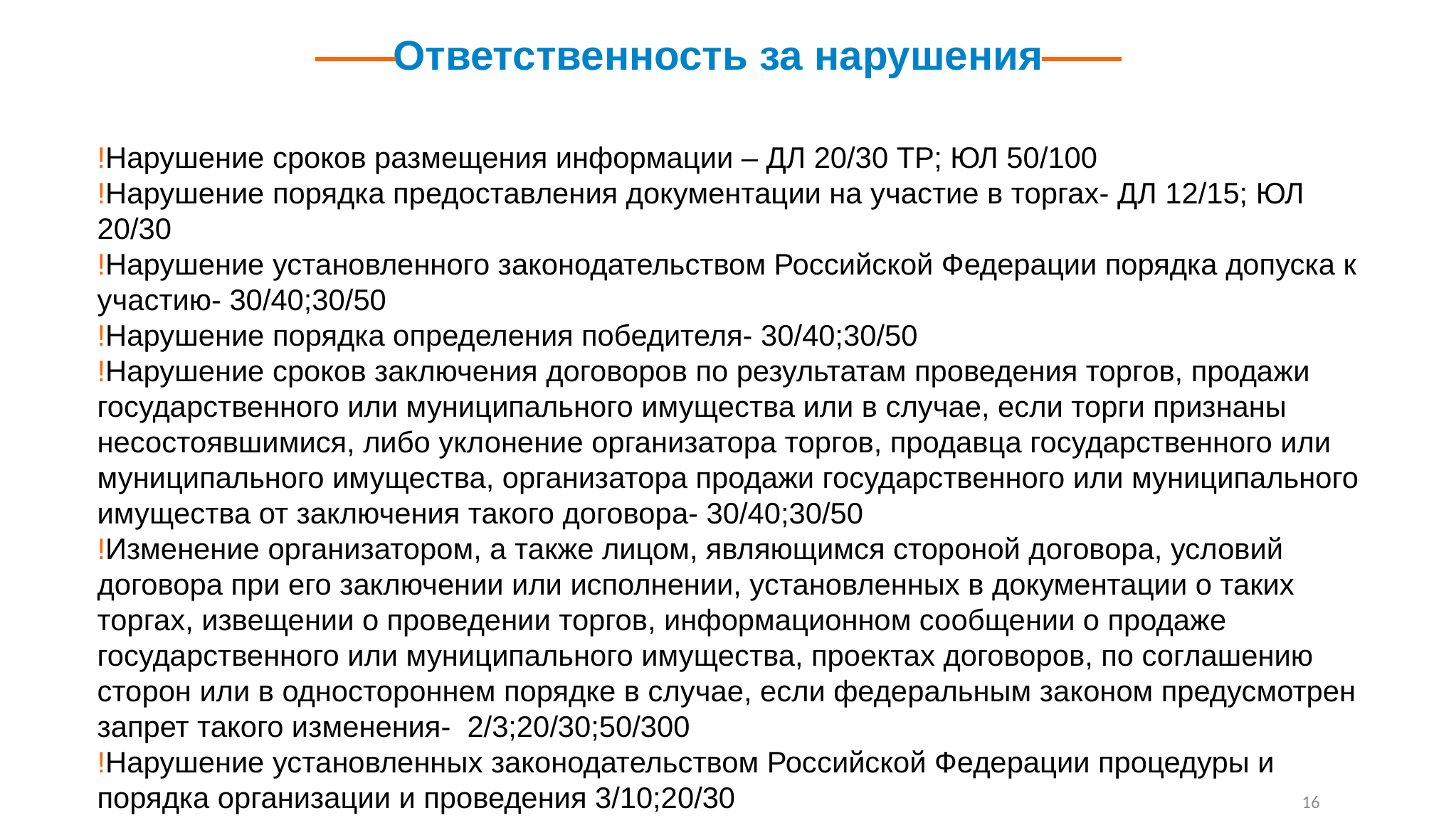

Ответственность за нарушения

!Нарушение сроков размещения информации – ДЛ 20/30 ТР; ЮЛ 50/100
!Нарушение порядка предоставления документации на участие в торгах- ДЛ 12/15; ЮЛ 20/30
!Нарушение установленного законодательством Российской Федерации порядка допуска к участию- 30/40;30/50
!Нарушение порядка определения победителя- 30/40;30/50
!Нарушение сроков заключения договоров по результатам проведения торгов, продажи государственного или муниципального имущества или в случае, если торги признаны несостоявшимися, либо уклонение организатора торгов, продавца государственного или муниципального имущества, организатора продажи государственного или муниципального имущества от заключения такого договора- 30/40;30/50
!Изменение организатором, а также лицом, являющимся стороной договора, условий договора при его заключении или исполнении, установленных в документации о таких торгах, извещении о проведении торгов, информационном сообщении о продаже государственного или муниципального имущества, проектах договоров, по соглашению сторон или в одностороннем порядке в случае, если федеральным законом предусмотрен запрет такого изменения-  2/3;20/30;50/300
!Нарушение установленных законодательством Российской Федерации процедуры и порядка организации и проведения 3/10;20/30
16